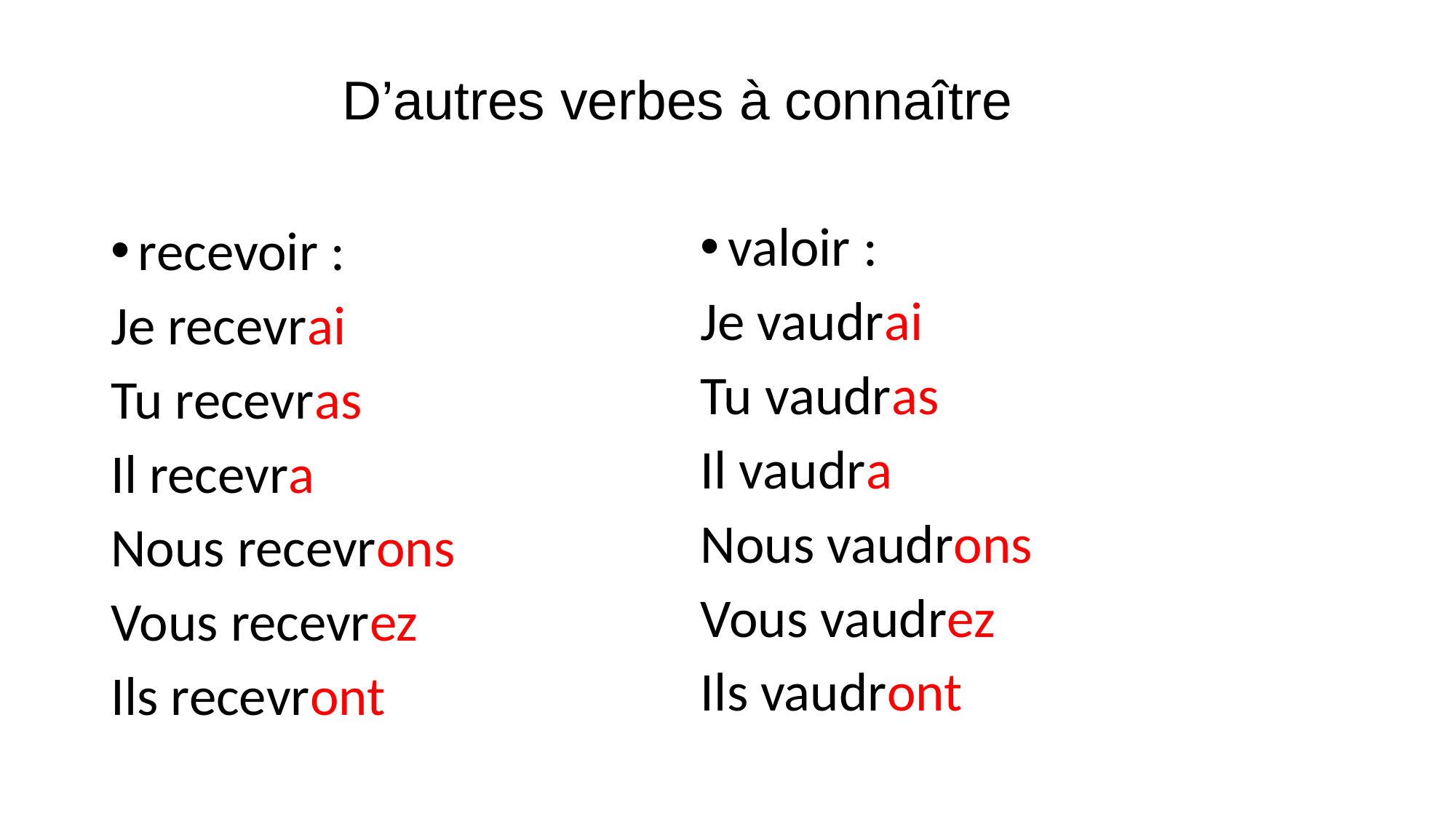

D’autres verbes à connaître
valoir :
Je vaudrai
Tu vaudras
Il vaudra
Nous vaudrons
Vous vaudrez
Ils vaudront

recevoir :
Je recevrai
Tu recevras
Il recevra
Nous recevrons
Vous recevrez
Ils recevront